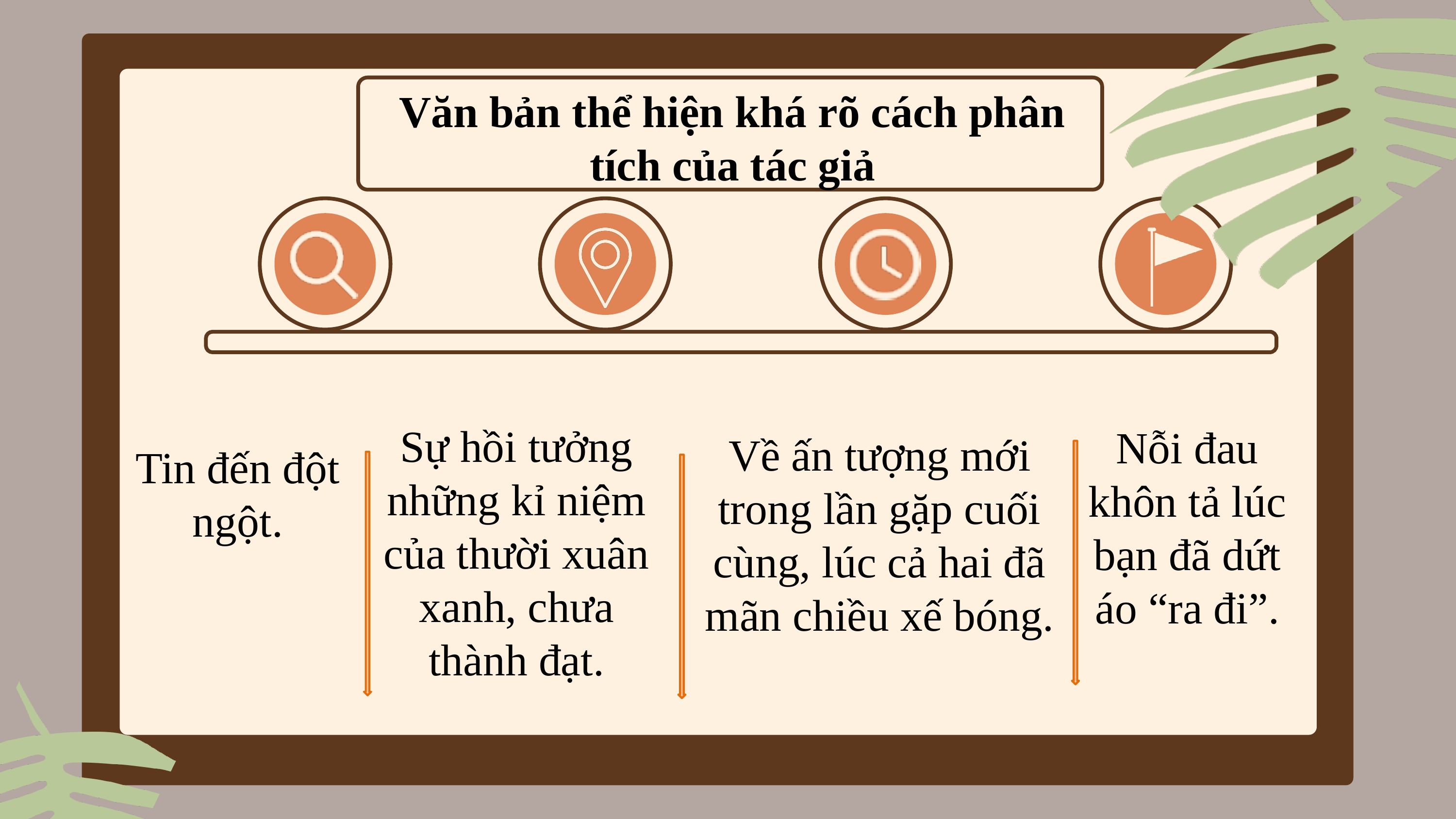

Văn bản thể hiện khá rõ cách phân tích của tác giả

Sự hồi tưởng những kỉ niệm của thười xuân xanh, chưa thành đạt.
Nỗi đau khôn tả lúc bạn đã dứt áo “ra đi”.
Về ấn tượng mới trong lần gặp cuối cùng, lúc cả hai đã mãn chiều xế bóng.
Tin đến đột ngột.